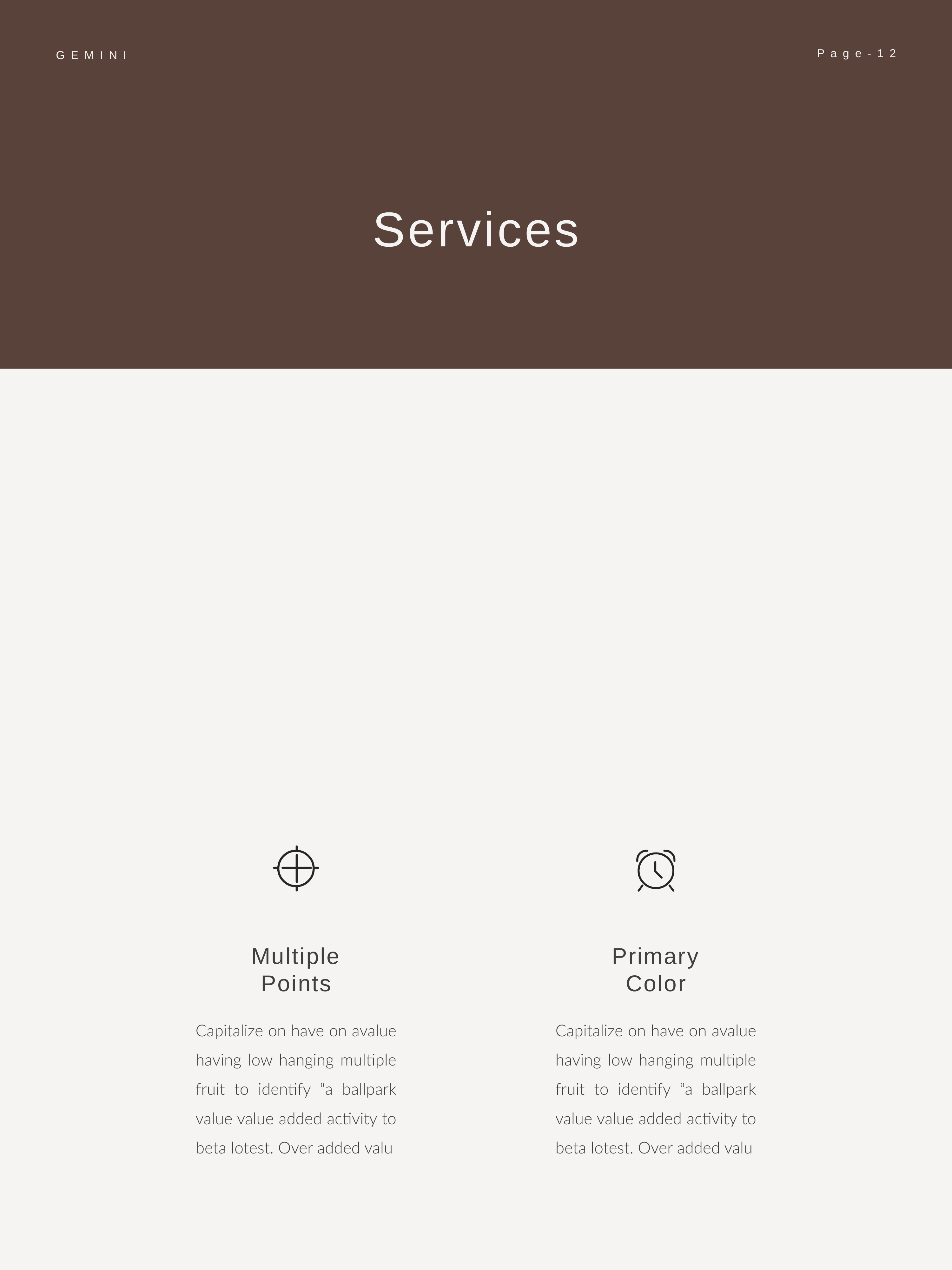

Page-12
GEMINI
Services

Multiple Points
Primary Color
Capitalize on have on avalue having low hanging multiple fruit to identify “a ballpark value value added activity to beta lotest. Over added valu
Capitalize on have on avalue having low hanging multiple fruit to identify “a ballpark value value added activity to beta lotest. Over added valu